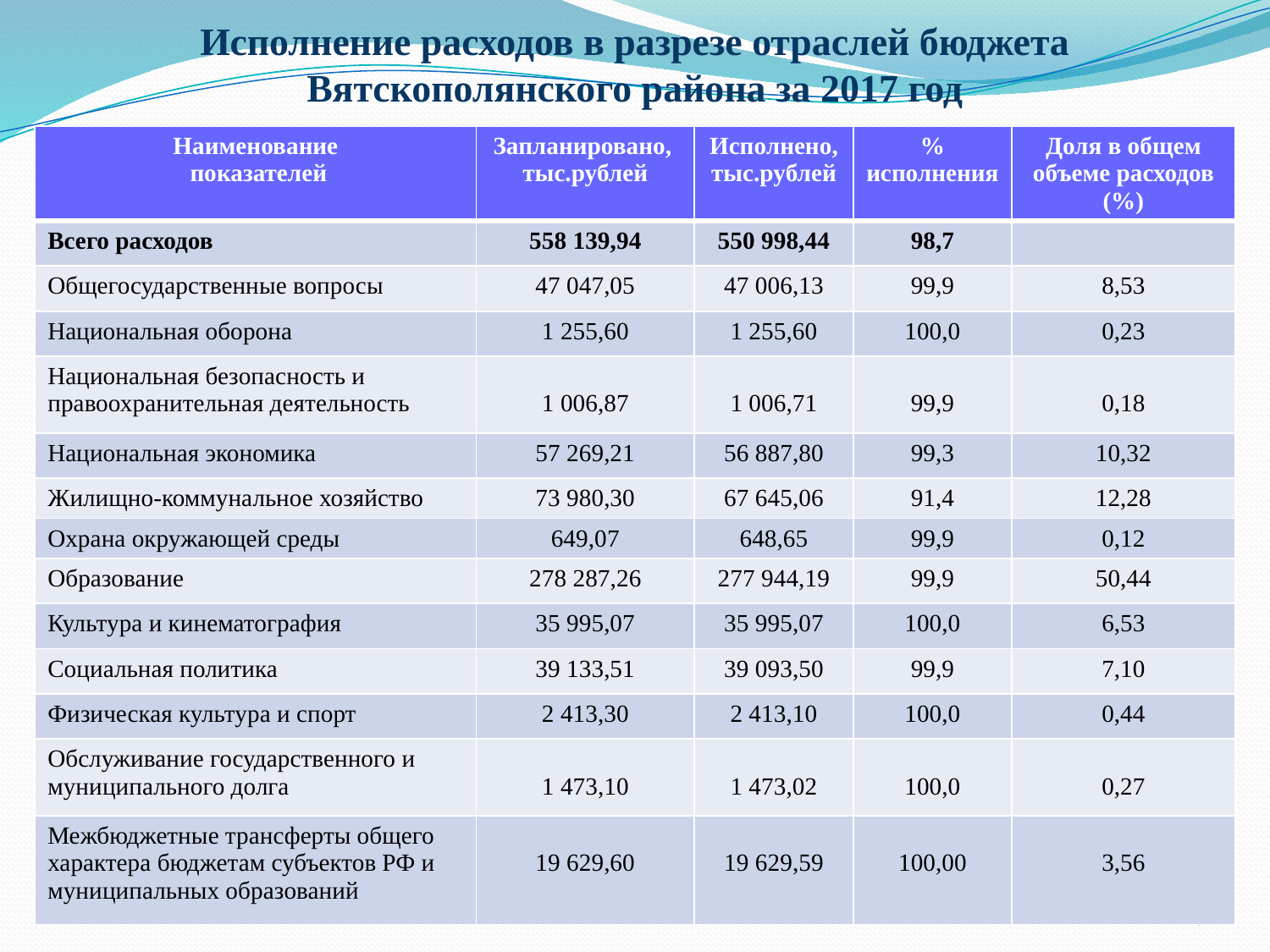

# Исполнение расходов в разрезе отраслей бюджета Вятскополянского района за 2017 год
| Наименование показателей | Запланировано, тыс.рублей | Исполнено, тыс.рублей | % исполнения | Доля в общем объеме расходов (%) |
| --- | --- | --- | --- | --- |
| Всего расходов | 558 139,94 | 550 998,44 | 98,7 |  |
| Общегосударственные вопросы | 47 047,05 | 47 006,13 | 99,9 | 8,53 |
| Национальная оборона | 1 255,60 | 1 255,60 | 100,0 | 0,23 |
| Национальная безопасность и правоохранительная деятельность | 1 006,87 | 1 006,71 | 99,9 | 0,18 |
| Национальная экономика | 57 269,21 | 56 887,80 | 99,3 | 10,32 |
| Жилищно-коммунальное хозяйство | 73 980,30 | 67 645,06 | 91,4 | 12,28 |
| Охрана окружающей среды | 649,07 | 648,65 | 99,9 | 0,12 |
| Образование | 278 287,26 | 277 944,19 | 99,9 | 50,44 |
| Культура и кинематография | 35 995,07 | 35 995,07 | 100,0 | 6,53 |
| Социальная политика | 39 133,51 | 39 093,50 | 99,9 | 7,10 |
| Физическая культура и спорт | 2 413,30 | 2 413,10 | 100,0 | 0,44 |
| Обслуживание государственного и муниципального долга | 1 473,10 | 1 473,02 | 100,0 | 0,27 |
| Межбюджетные трансферты общего характера бюджетам субъектов РФ и муниципальных образований | 19 629,60 | 19 629,59 | 100,00 | 3,56 |
9